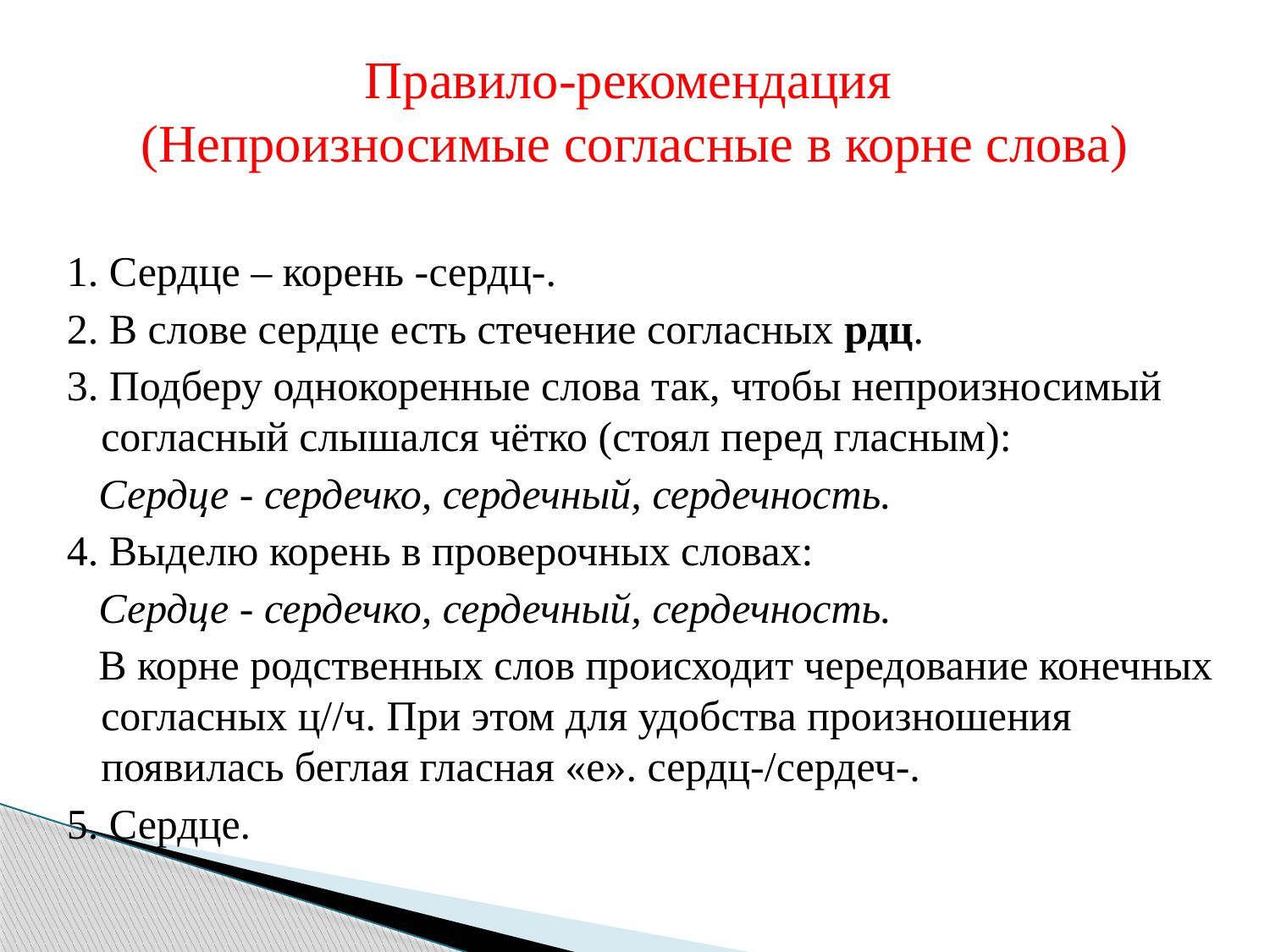

# Правило-рекомендация (Непроизносимые согласные в корне слова)
1. Сердце – корень -сердц-.
2. В слове сердце есть стечение согласных рдц.
3. Подберу однокоренные слова так, чтобы непроизносимый согласный слышался чётко (стоял перед гласным):
   Сердце - сердечко, сердечный, сердечность.
4. Выделю корень в проверочных словах:
   Сердце - сердечко, сердечный, сердечность.
   В корне родственных слов происходит чередование конечных согласных ц//ч. При этом для удобства произношения появилась беглая гласная «е». сердц-/сердеч-.
5. Сердце.